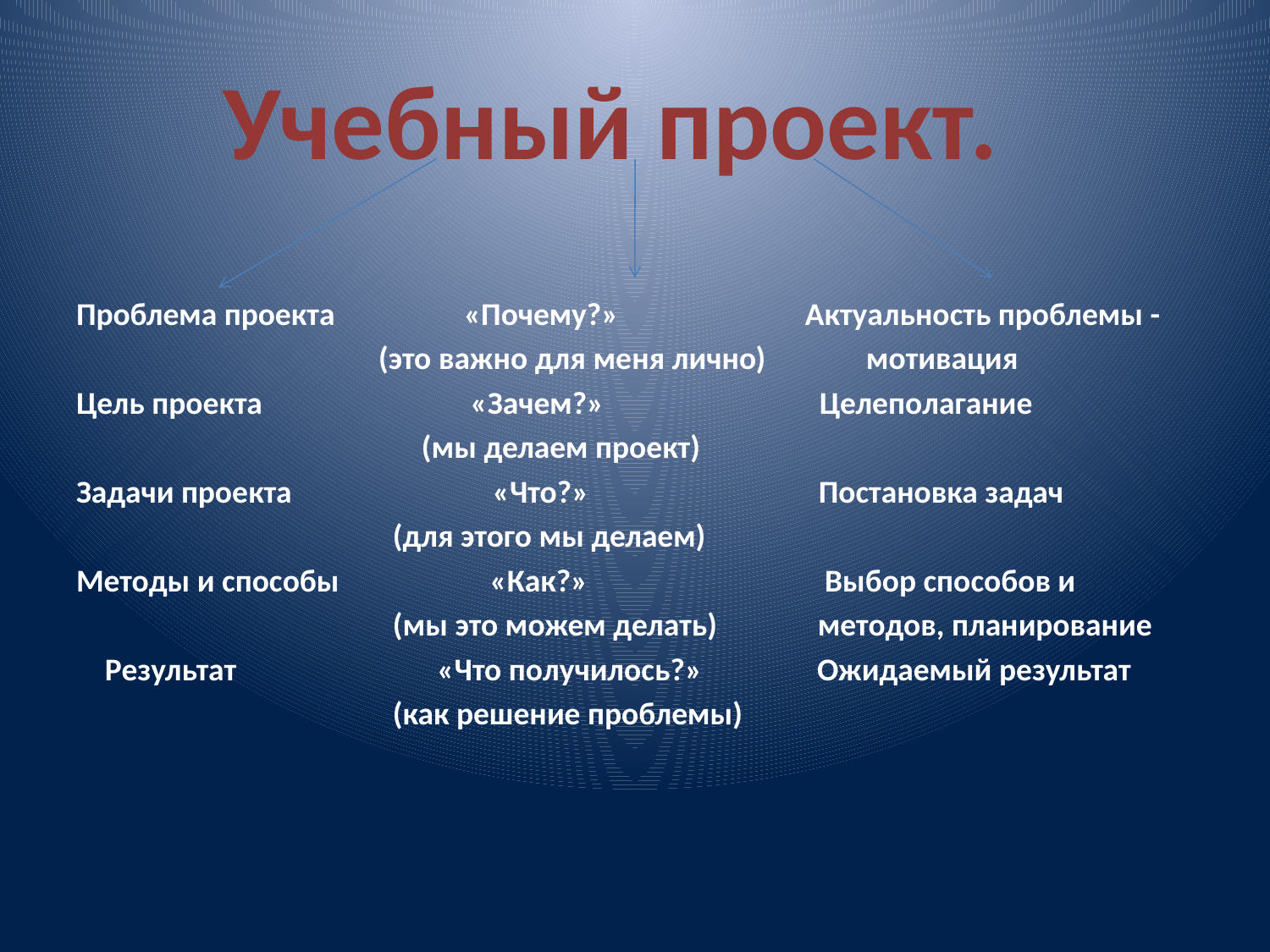

# Учебный проект.

Проблема проекта                  «Почему?»                          Актуальность проблемы -
                                          (это важно для меня лично)              мотивация
Цель проекта                             «Зачем?»                              Целеполагание
                                                (мы делаем проект)
Задачи проекта                            «Что?»                                Постановка задач
                                            (для этого мы делаем)
Методы и способы                     «Как?»                                 Выбор способов и
                                            (мы это можем делать)              методов, планирование
    Результат                            «Что получилось?»                Ожидаемый результат
                                            (как решение проблемы)